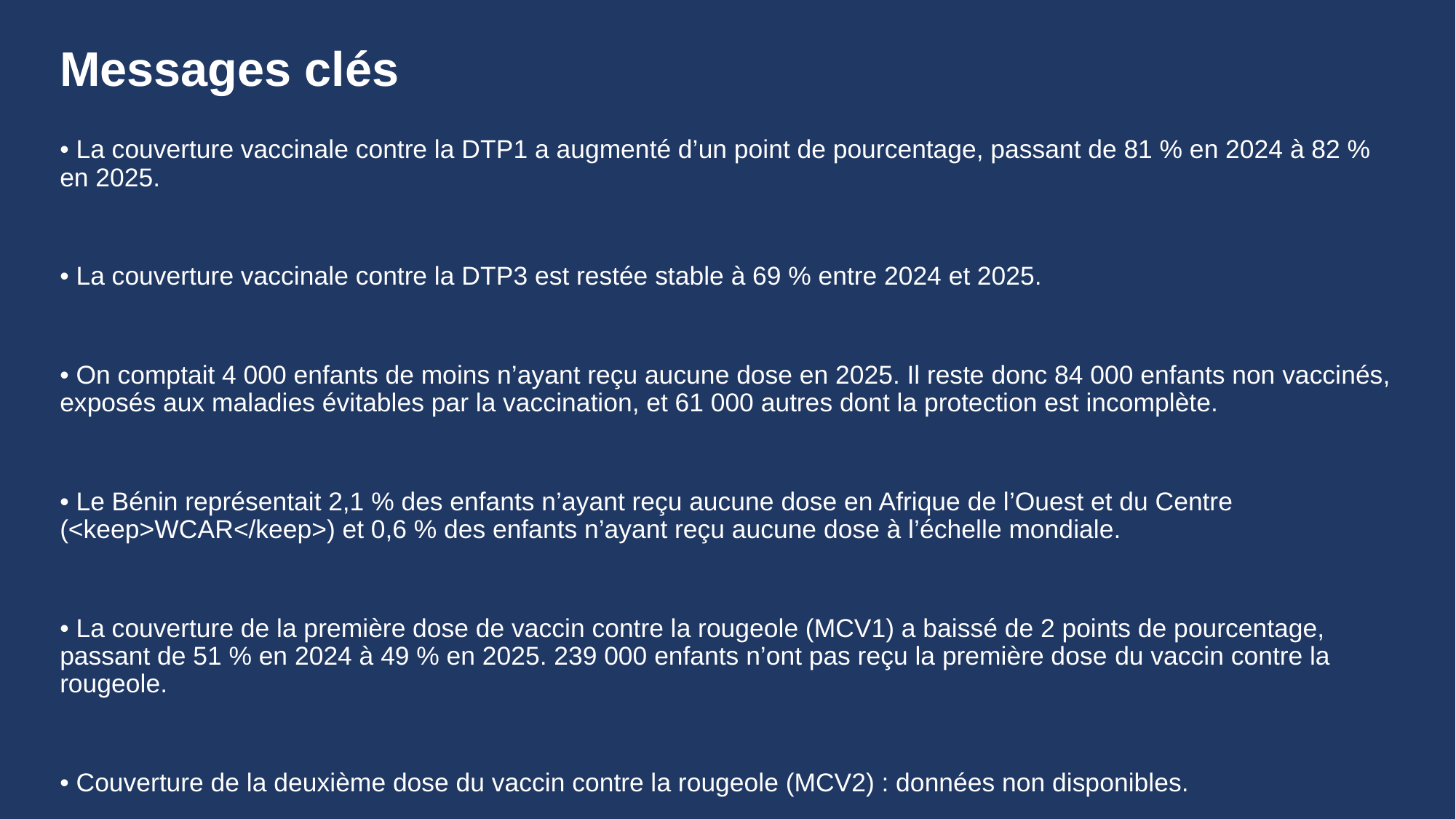

# Messages clés
• La couverture vaccinale contre la DTP1 a augmenté d’un point de pourcentage, passant de 81 % en 2024 à 82 % en 2025.

• La couverture vaccinale contre la DTP3 est restée stable à 69 % entre 2024 et 2025.

• On comptait 4 000 enfants de moins n’ayant reçu aucune dose en 2025. Il reste donc 84 000 enfants non vaccinés, exposés aux maladies évitables par la vaccination, et 61 000 autres dont la protection est incomplète.

• Le Bénin représentait 2,1 % des enfants n’ayant reçu aucune dose en Afrique de l’Ouest et du Centre (<keep>WCAR</keep>) et 0,6 % des enfants n’ayant reçu aucune dose à l’échelle mondiale.

• La couverture de la première dose de vaccin contre la rougeole (MCV1) a baissé de 2 points de pourcentage, passant de 51 % en 2024 à 49 % en 2025. 239 000 enfants n’ont pas reçu la première dose du vaccin contre la rougeole.

• Couverture de la deuxième dose du vaccin contre la rougeole (MCV2) : données non disponibles.

• La couverture de la dernière dose du vaccin contre le HPV (HPVc) chez les filles est restée stable à 66 % en 2025.